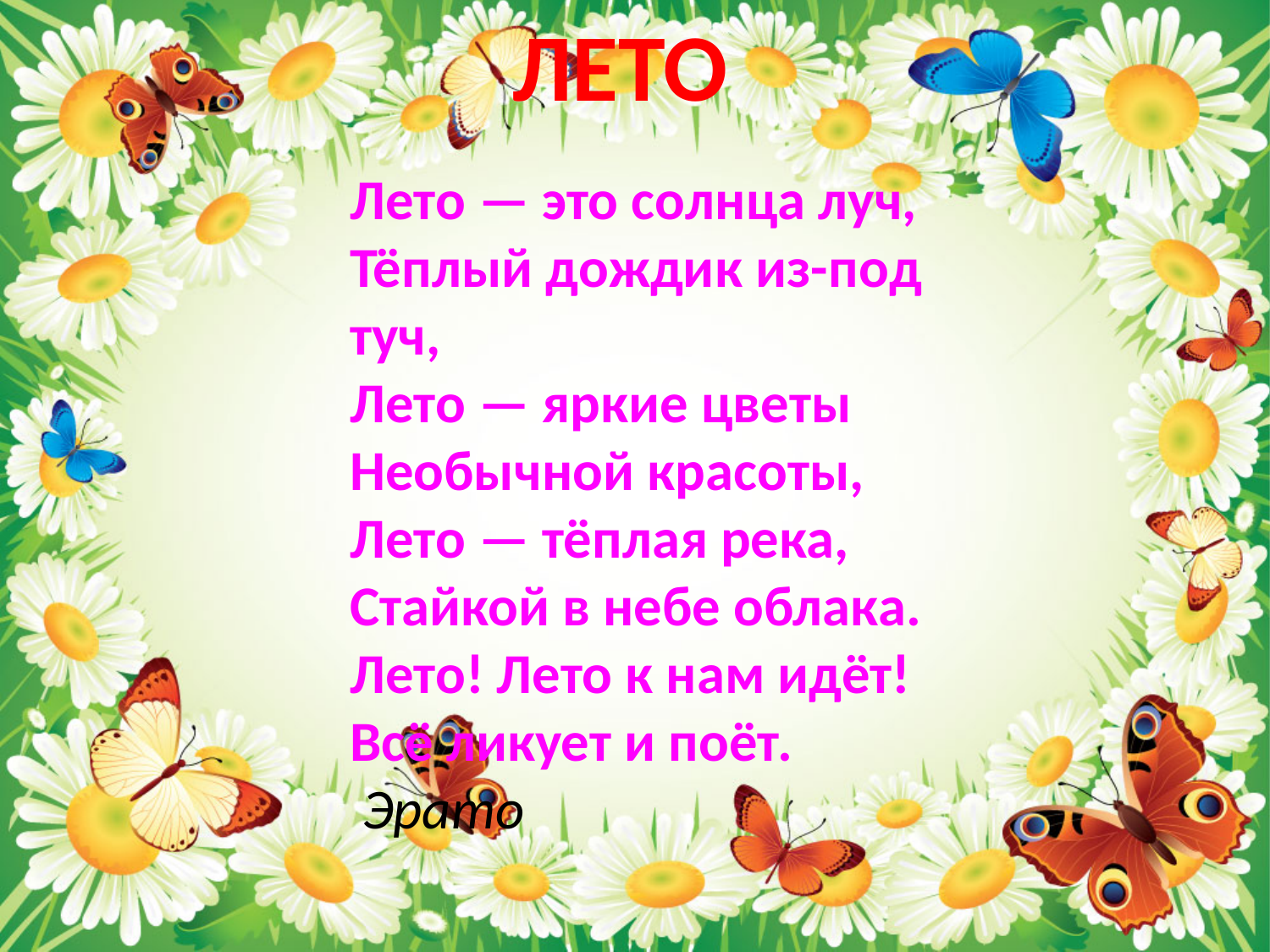

ЛЕТО

Лето — это солнца луч,
Тёплый дождик из-под туч,
Лето — яркие цветы
Необычной красоты,
Лето — тёплая река,
Стайкой в небе облака.
Лето! Лето к нам идёт!
Всё ликует и поёт.
 Эрато